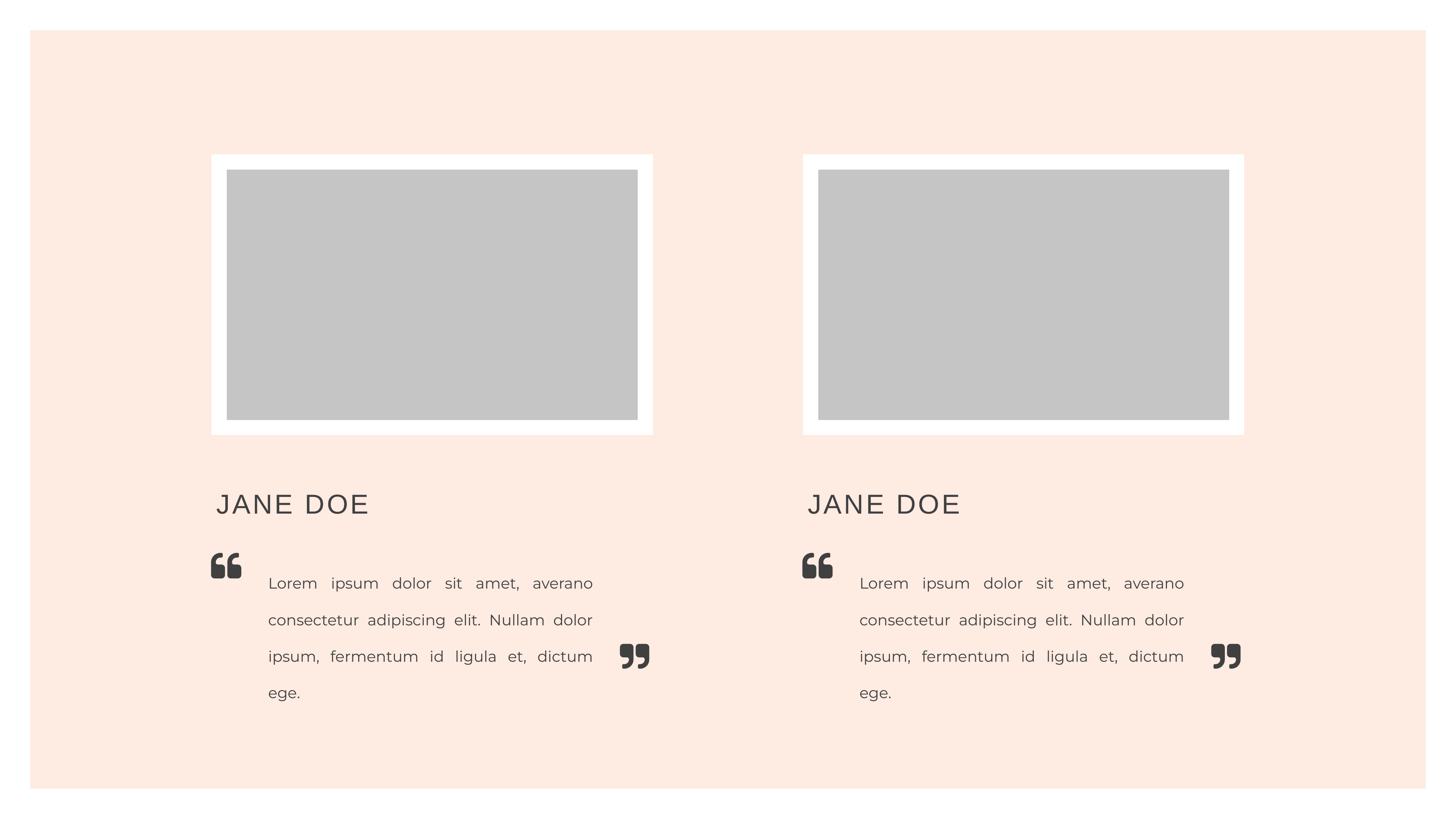

JANE DOE
JANE DOE

Lorem ipsum dolor sit amet, averano consectetur adipiscing elit. Nullam dolor ipsum, fermentum id ligula et, dictum ege.

Lorem ipsum dolor sit amet, averano consectetur adipiscing elit. Nullam dolor ipsum, fermentum id ligula et, dictum ege.